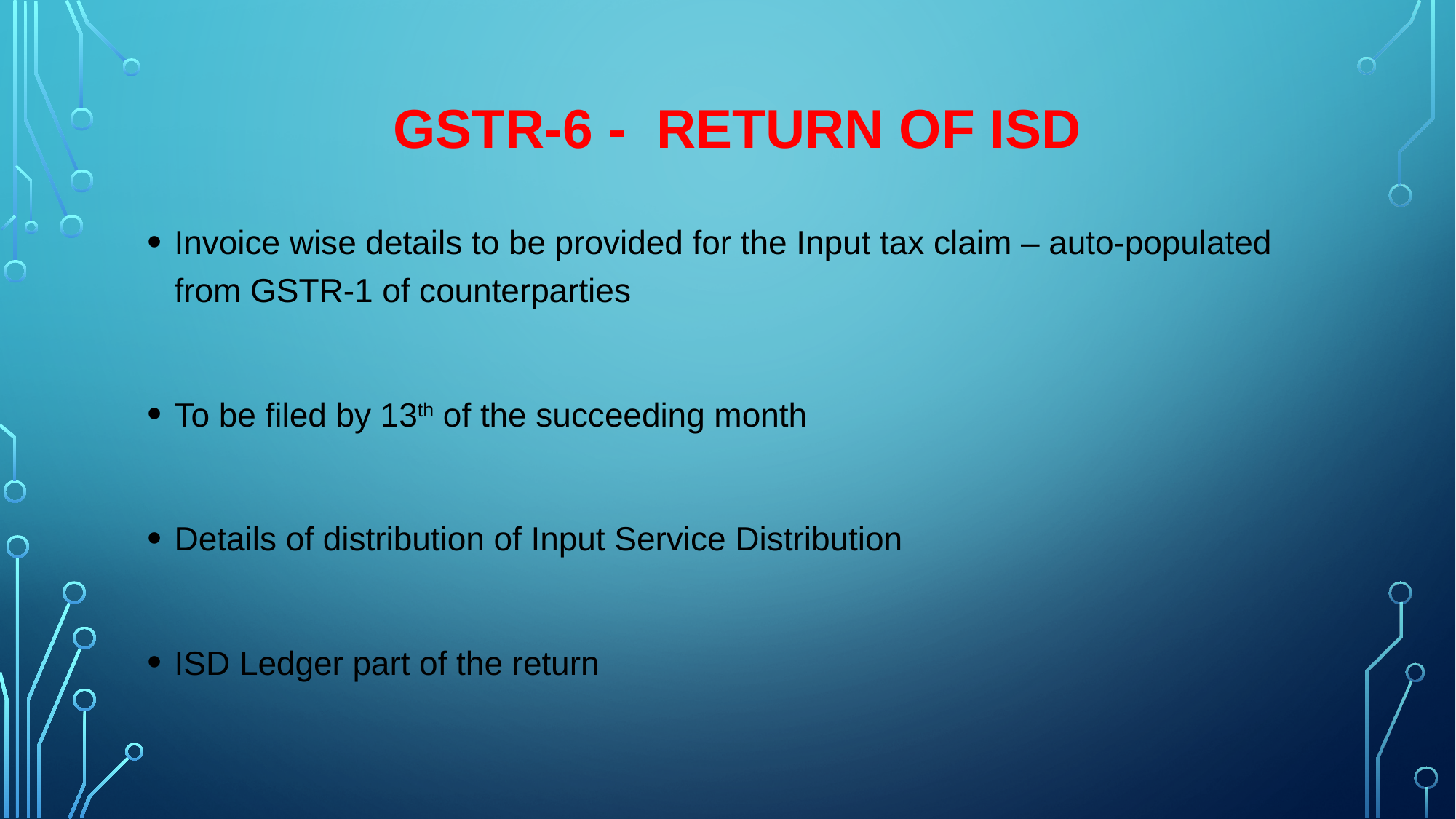

# GSTR-6 -  Return of ISD
Invoice wise details to be provided for the Input tax claim – auto-populated from GSTR-1 of counterparties

To be filed by 13th of the succeeding month

Details of distribution of Input Service Distribution

ISD Ledger part of the return